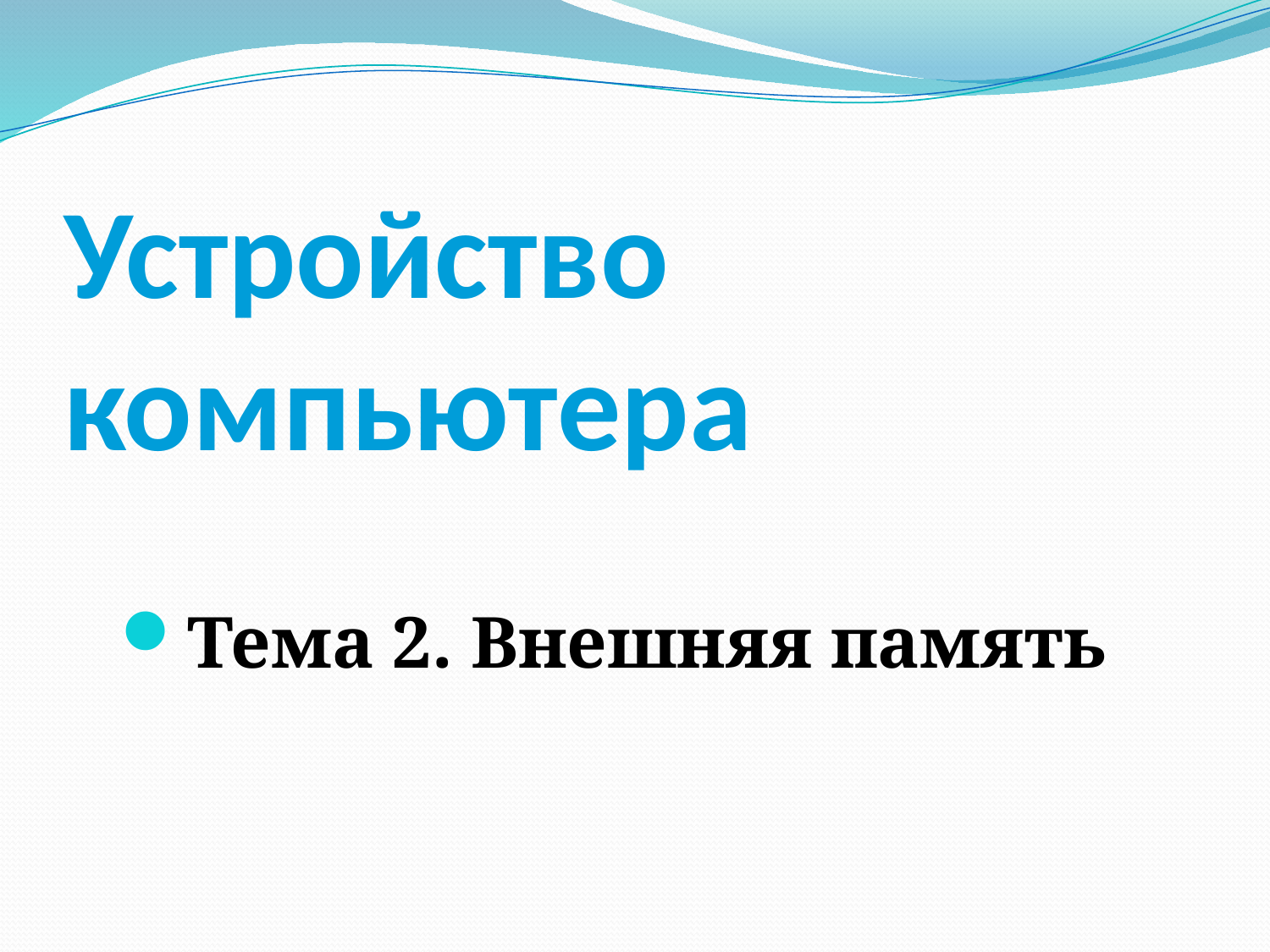

# Устройство компьютера
Тема 2. Внешняя память